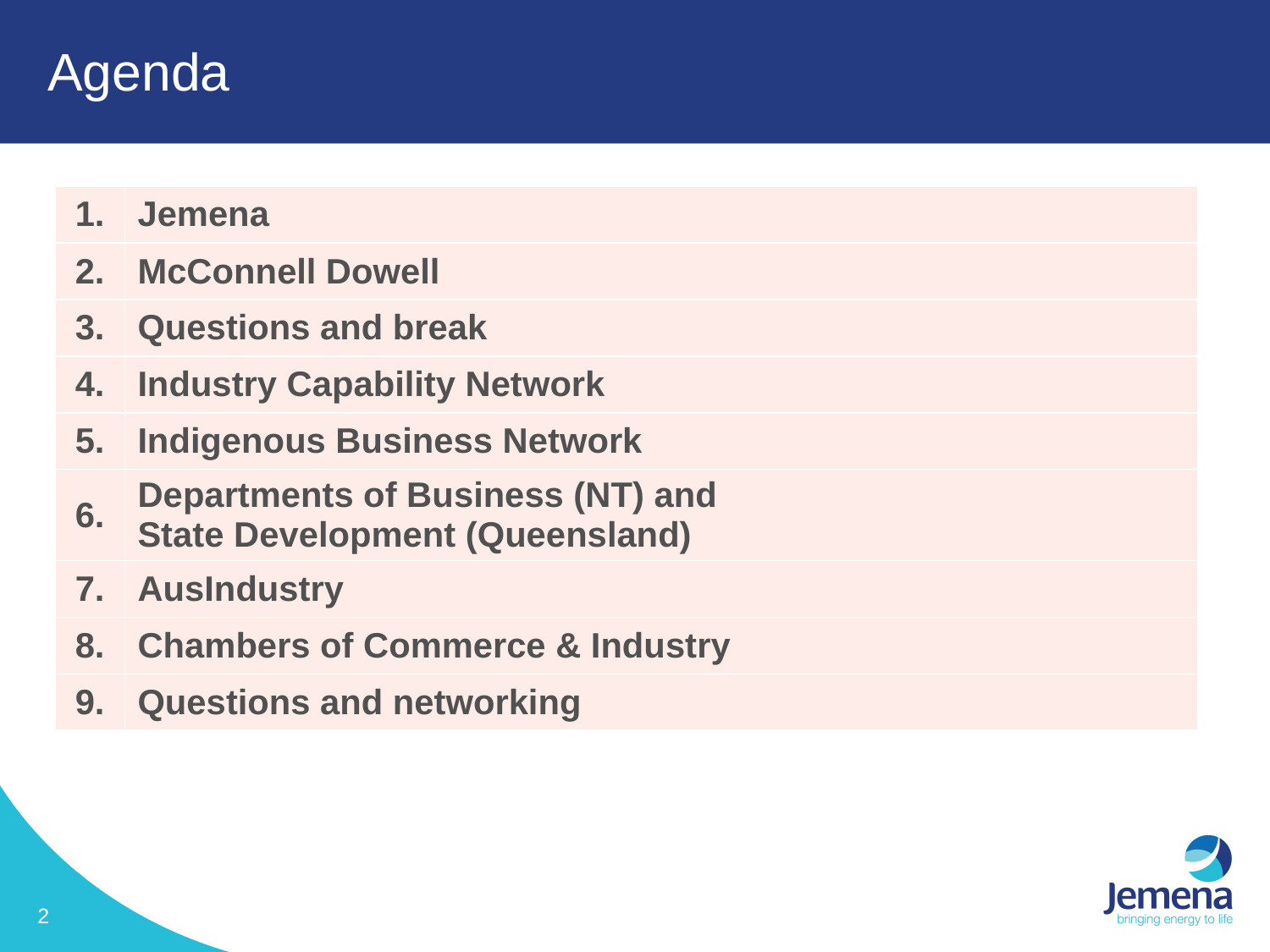

# Agenda
| 1. | Jemena |
| --- | --- |
| 2. | McConnell Dowell |
| 3. | Questions and break |
| 4. | Industry Capability Network |
| 5. | Indigenous Business Network |
| 6. | Departments of Business (NT) and State Development (Queensland) |
| 7. | AusIndustry |
| 8. | Chambers of Commerce & Industry |
| 9. | Questions and networking |
2